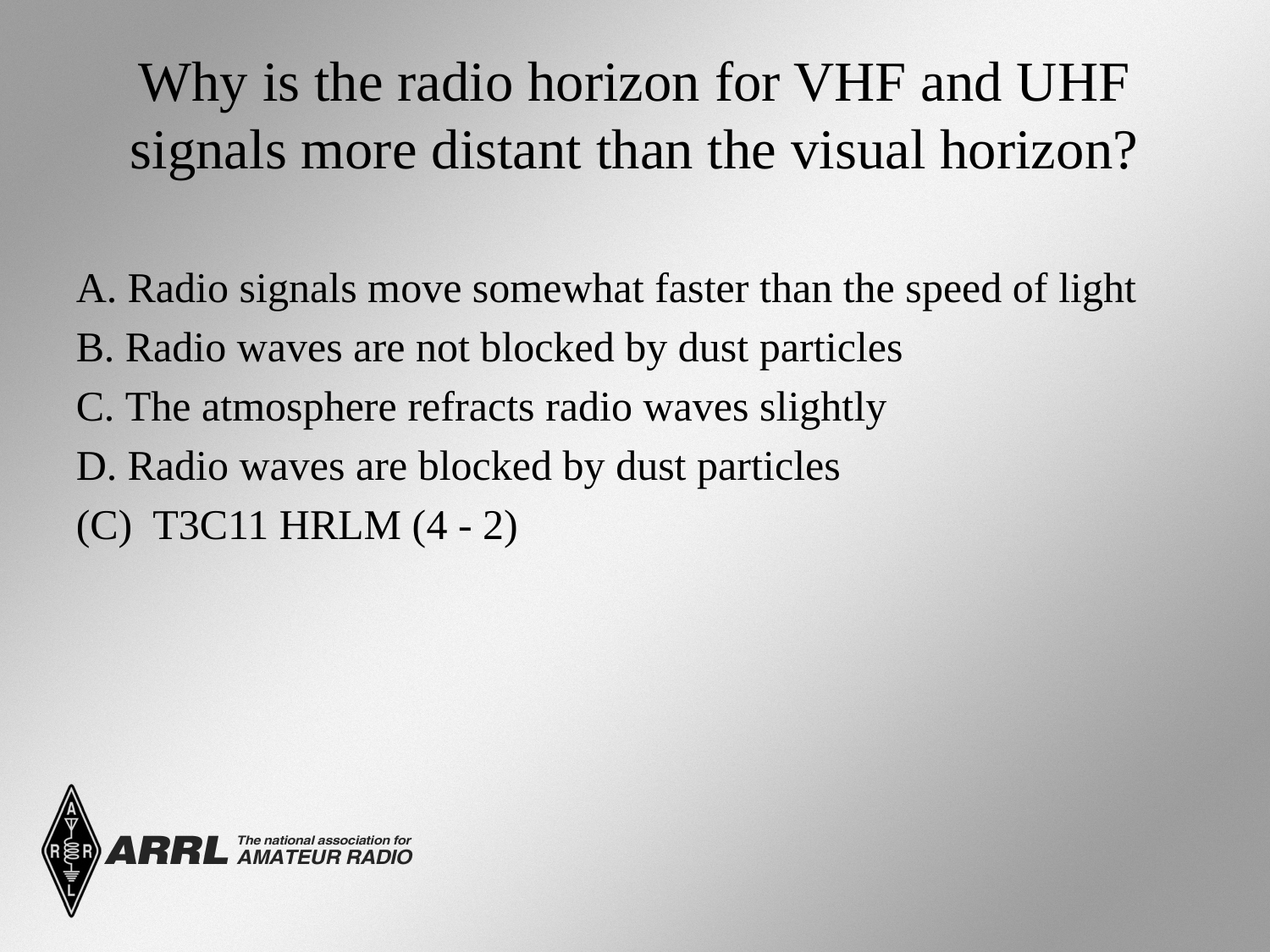

# Why is the radio horizon for VHF and UHF signals more distant than the visual horizon?
A. Radio signals move somewhat faster than the speed of light
B. Radio waves are not blocked by dust particles
C. The atmosphere refracts radio waves slightly
D. Radio waves are blocked by dust particles
(C)  T3C11 HRLM (4 - 2)